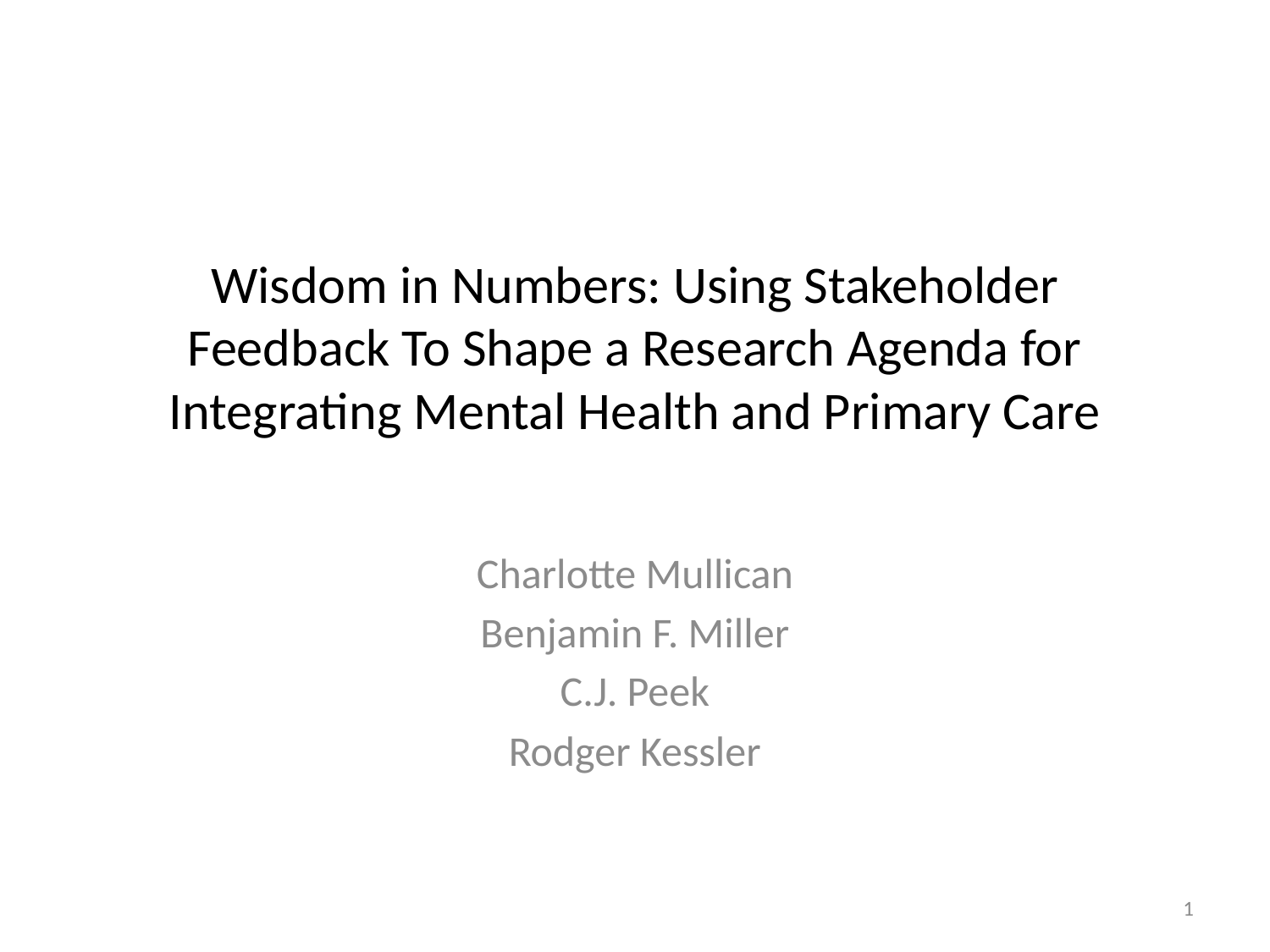

# Wisdom in Numbers: Using Stakeholder Feedback To Shape a Research Agenda for Integrating Mental Health and Primary Care
Charlotte Mullican
Benjamin F. Miller
C.J. Peek
Rodger Kessler
1